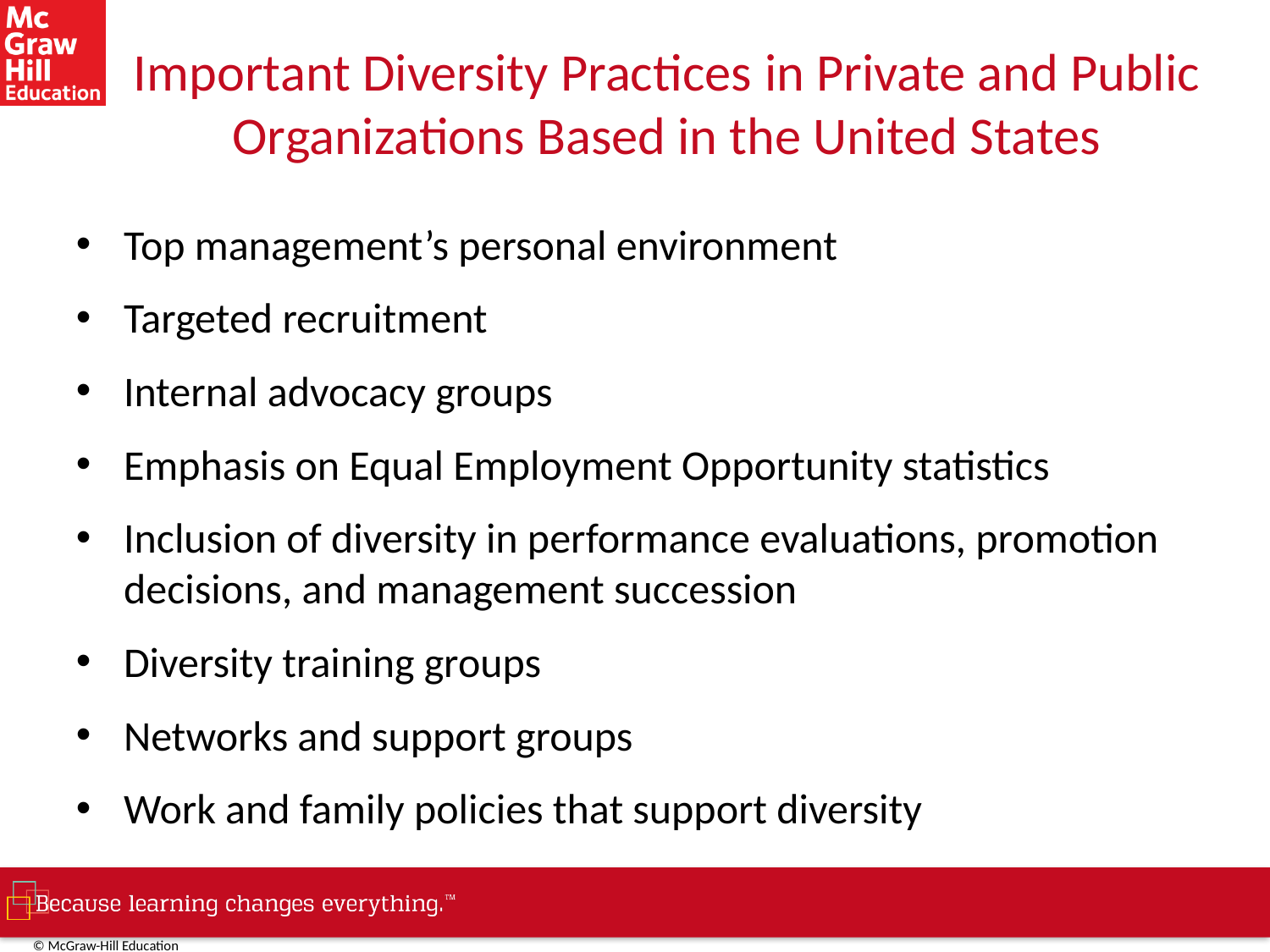

# Important Diversity Practices in Private and Public Organizations Based in the United States
Top management’s personal environment
Targeted recruitment
Internal advocacy groups
Emphasis on Equal Employment Opportunity statistics
Inclusion of diversity in performance evaluations, promotion decisions, and management succession
Diversity training groups
Networks and support groups
Work and family policies that support diversity